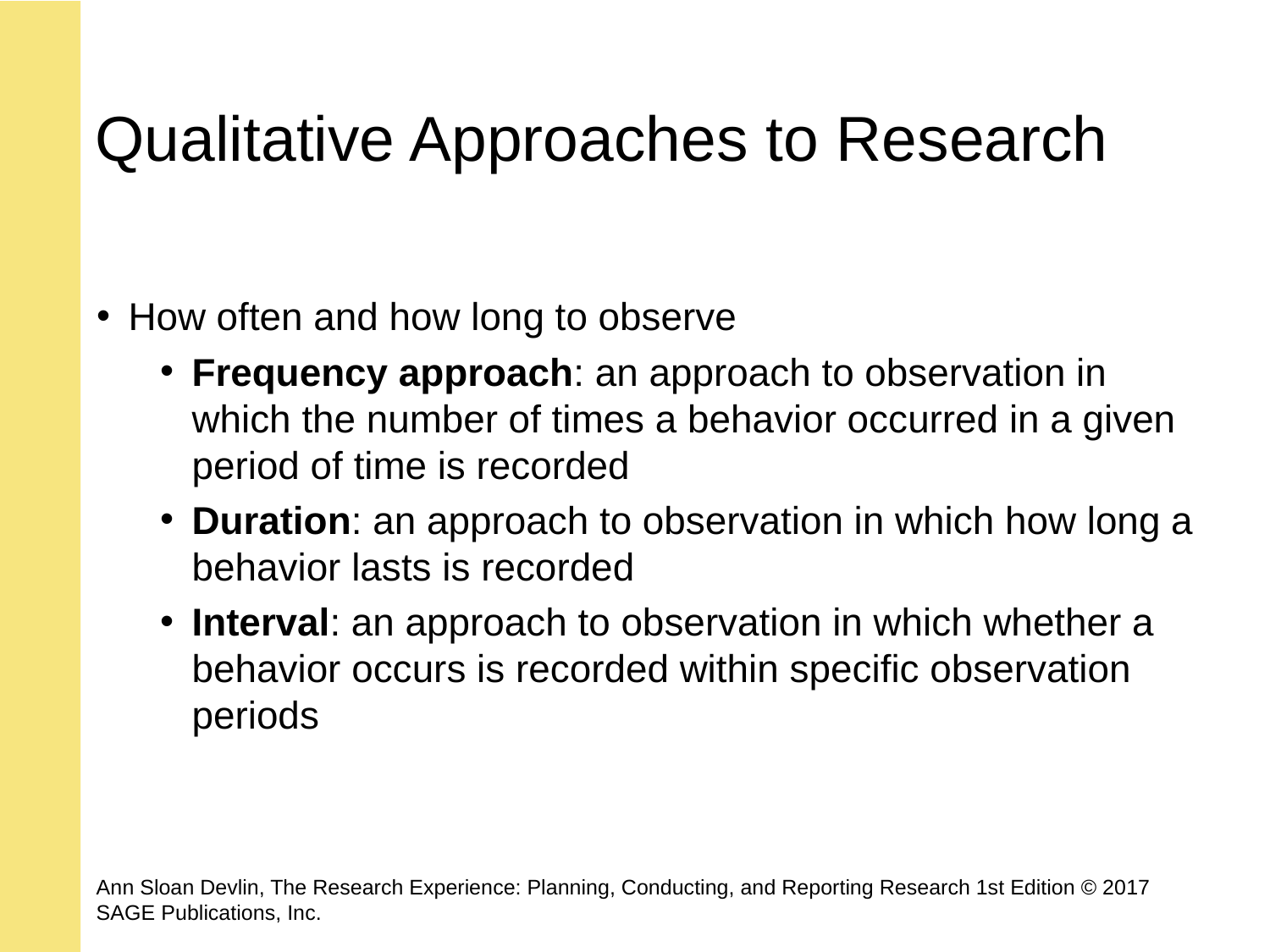

# Qualitative Approaches to Research
How often and how long to observe
Frequency approach: an approach to observation in which the number of times a behavior occurred in a given period of time is recorded
Duration: an approach to observation in which how long a behavior lasts is recorded
Interval: an approach to observation in which whether a behavior occurs is recorded within specific observation periods